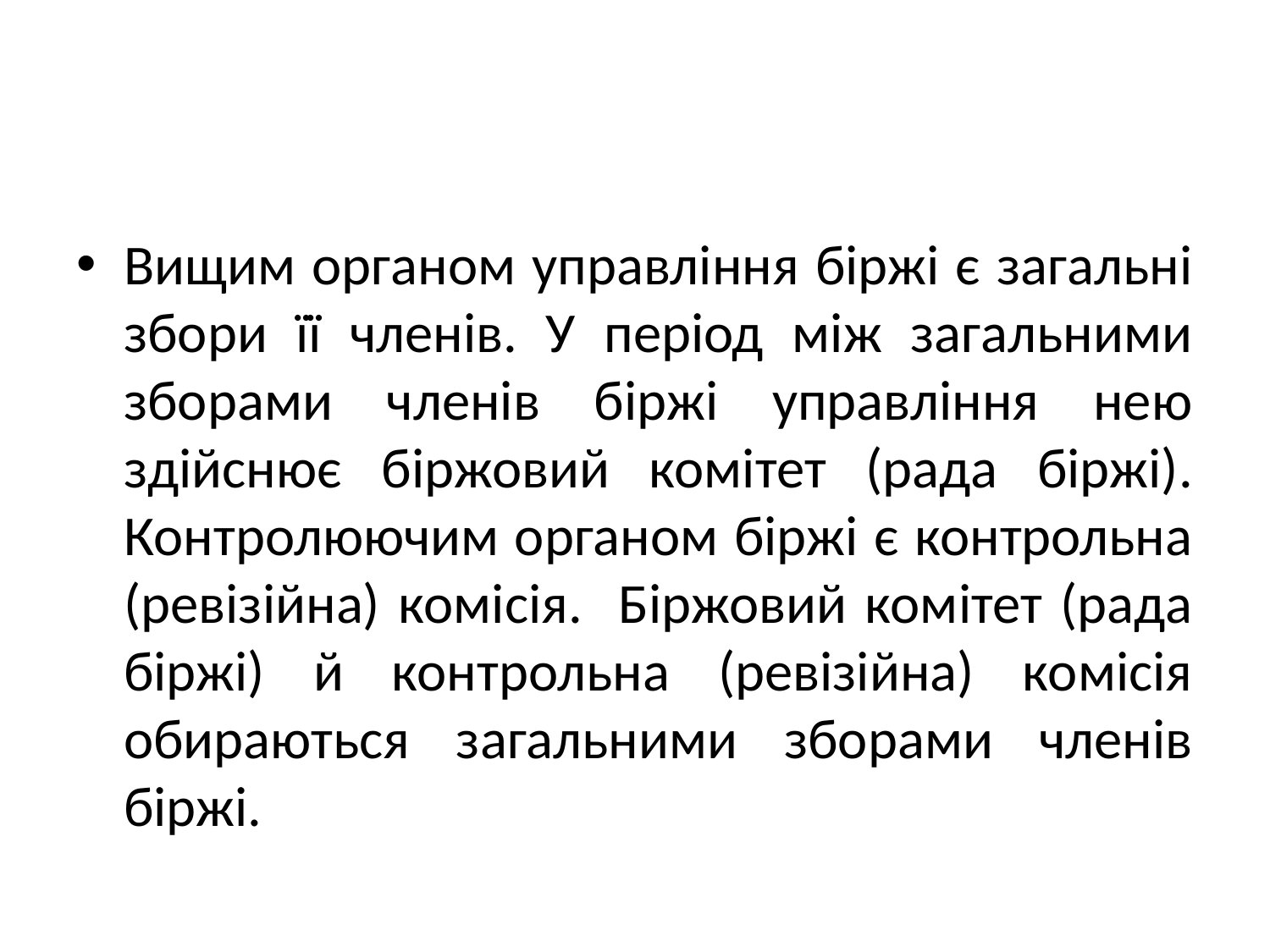

#
Вищим органом управління біржі є загальні збори її членів. У період між загальними зборами членів біржі управління нею здійснює біржовий комітет (рада біржі). Контролюючим органом біржі є контрольна (ревізійна) комісія.  Біржовий комітет (рада біржі) й контрольна (ревізійна) комісія обираються загальними зборами членів біржі.